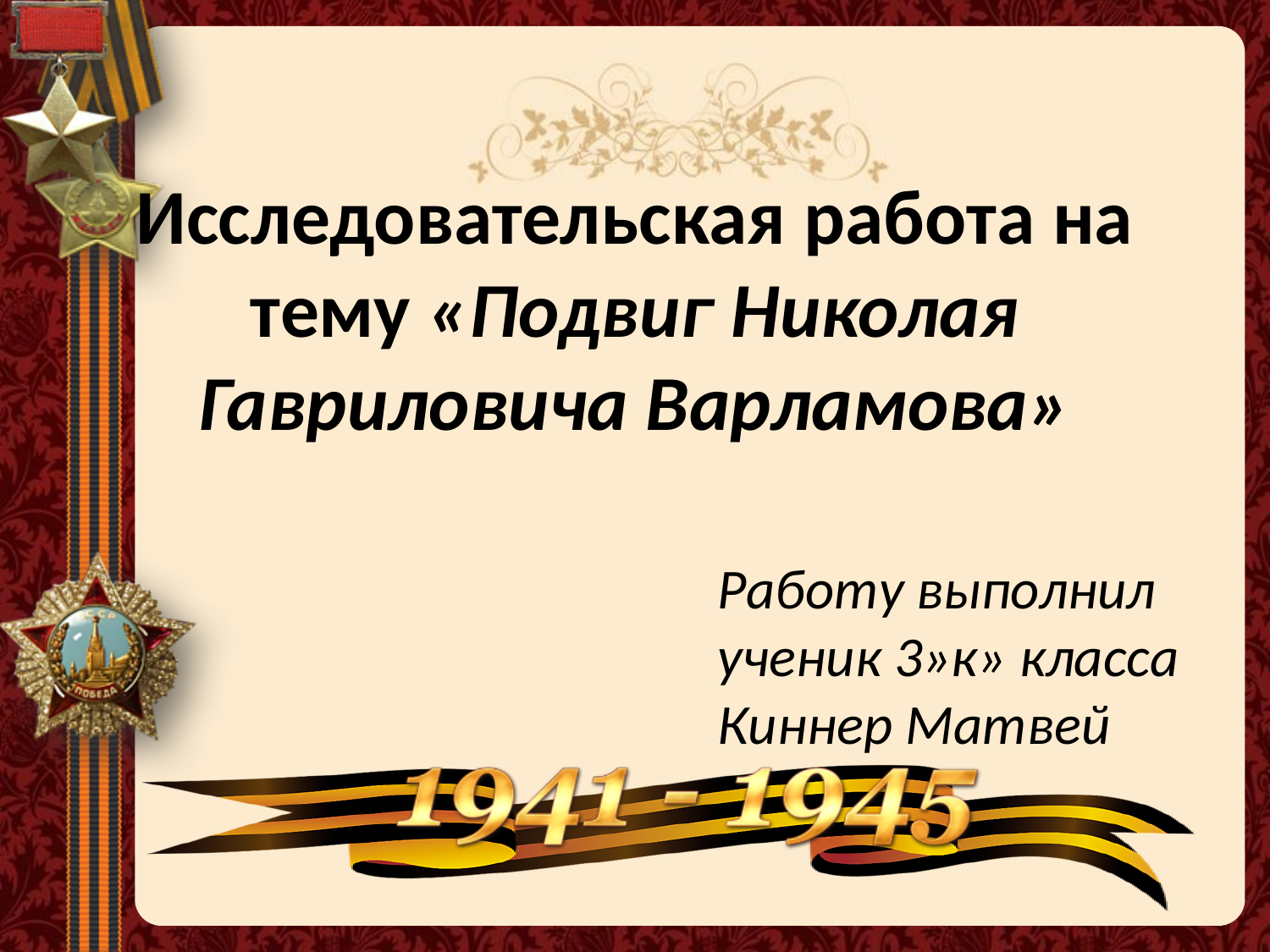

# Исследовательская работа на тему «Подвиг Николая Гавриловича Варламова»
Работу выполнил ученик 3»к» класса Киннер Матвей